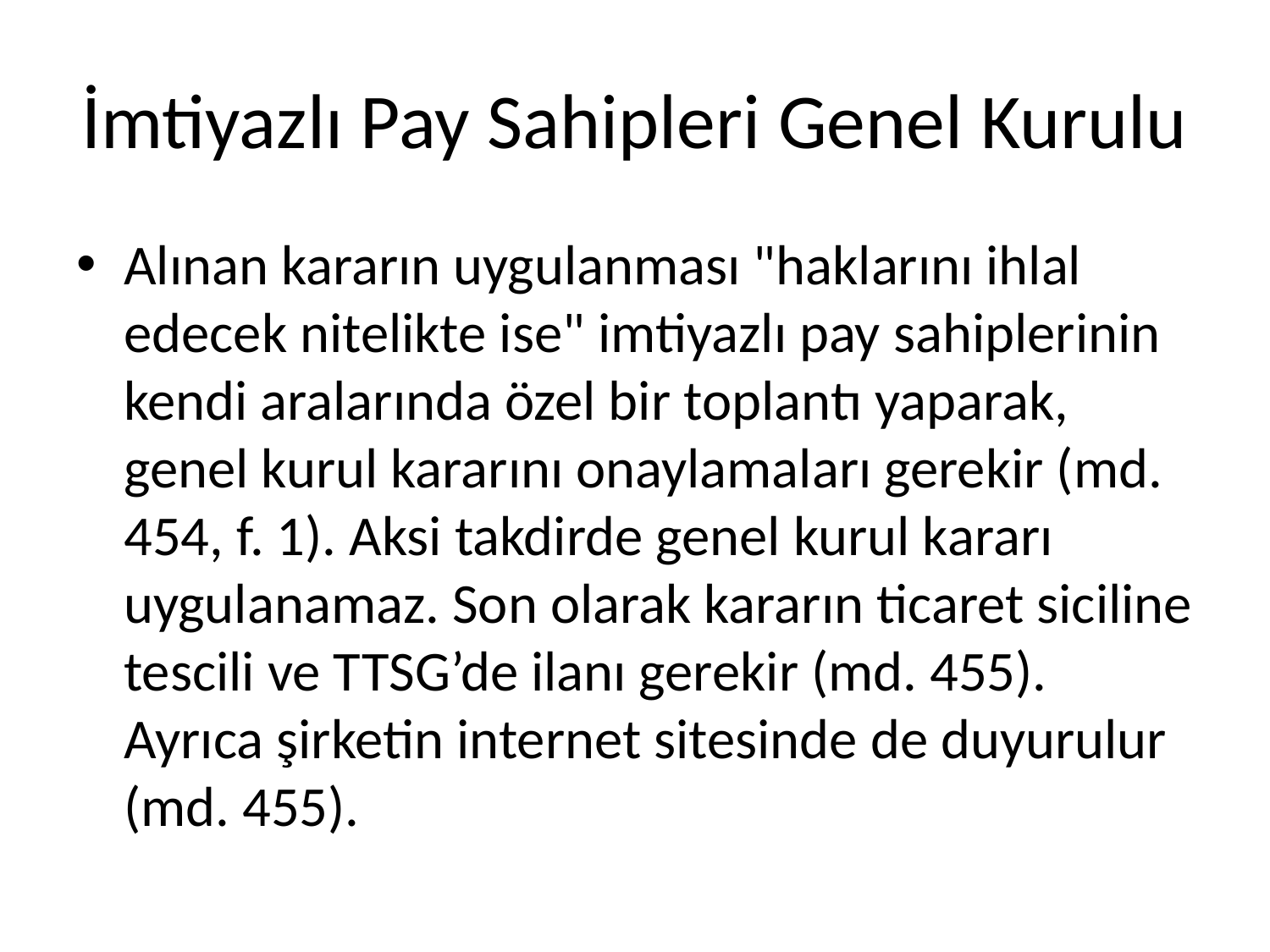

# İmtiyazlı Pay Sahipleri Genel Kurulu
Alınan kararın uygulanması "haklarını ihlal edecek nitelikte ise" imtiyazlı pay sahiplerinin kendi aralarında özel bir toplantı yaparak, genel kurul kararını onaylamaları gerekir (md. 454, f. 1). Aksi takdirde genel kurul kararı uygulanamaz. Son olarak kararın ticaret siciline tescili ve TTSG’de ilanı gerekir (md. 455). Ayrıca şirketin internet sitesinde de duyurulur (md. 455).